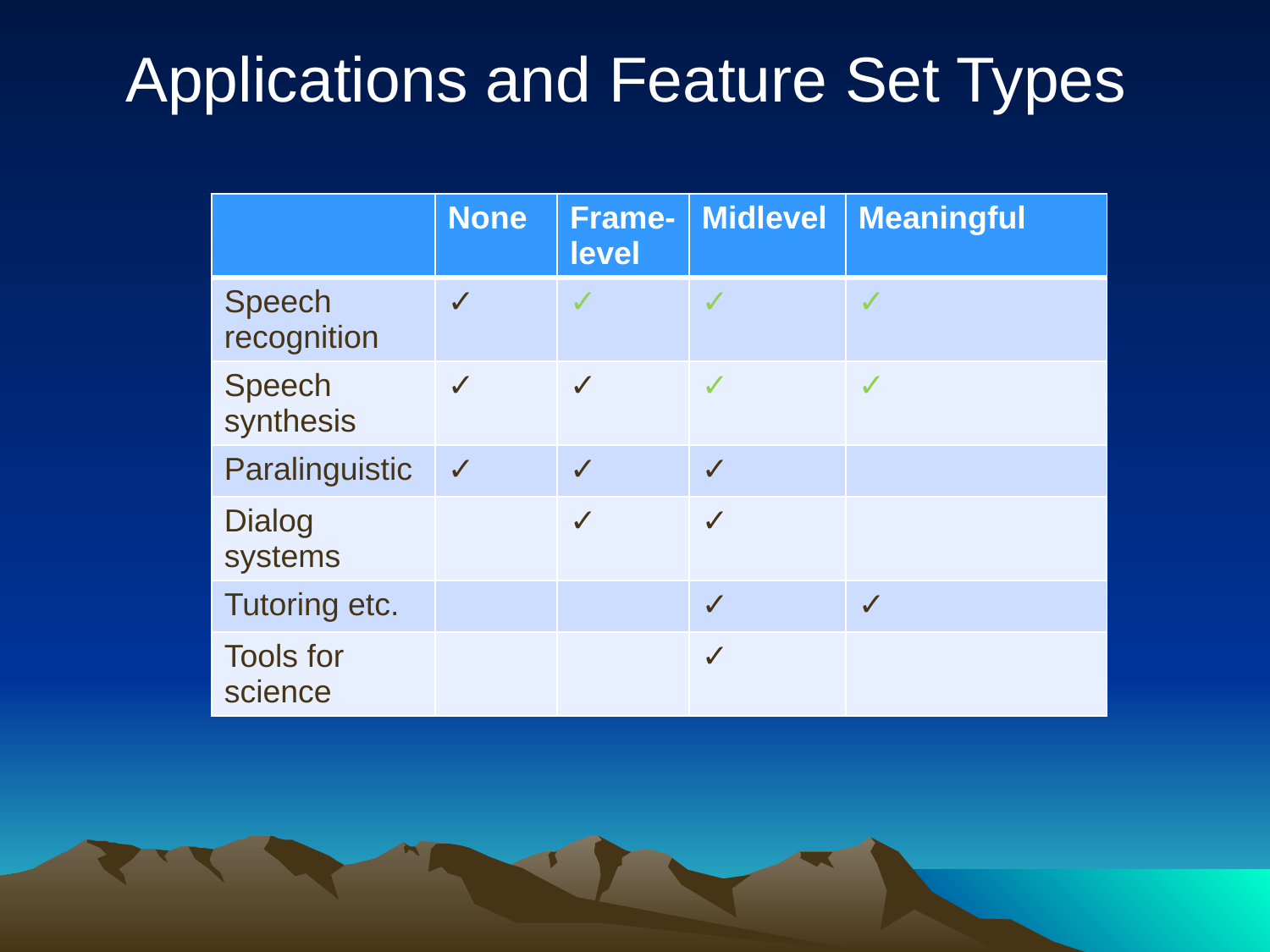

Applications and Feature Set Types
|  | None | Frame-level | Midlevel | Meaningful |
| --- | --- | --- | --- | --- |
| Speech recognition | ✓ | ✓ | ✓ | ✓ |
| Speech synthesis | ✓ | ✓ | ✓ | ✓ |
| Paralinguistic | ✓ | ✓ | ✓ |  |
| Dialog systems |  | ✓ | ✓ |  |
| Tutoring etc. |  |  | ✓ | ✓ |
| Tools for science |  |  | ✓ |  |